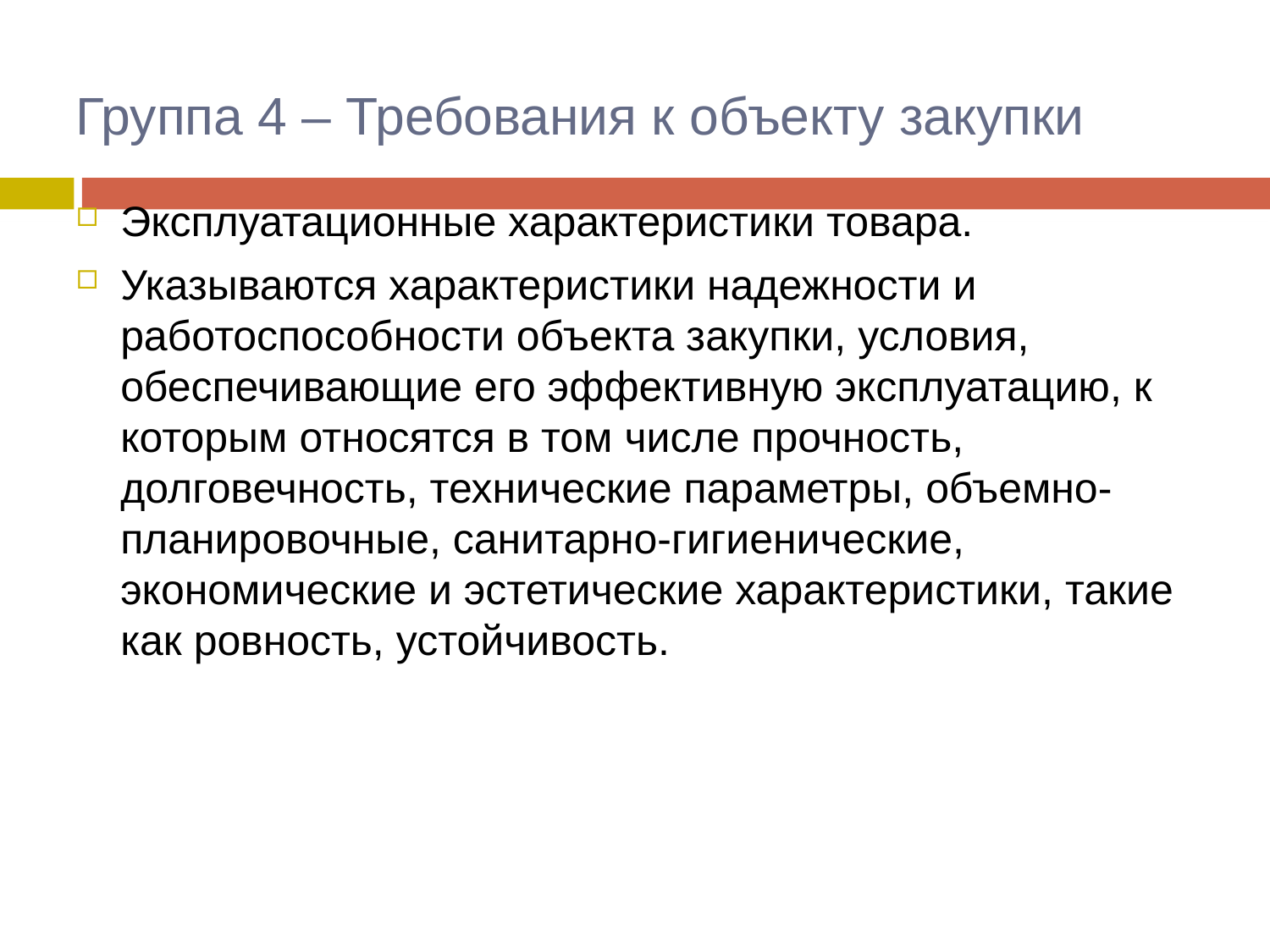

# Группа 4 – Требования к объекту закупки

Эксплуатационные характеристики товара.
Указываются характеристики надежности и работоспособности объекта закупки, условия, обеспечивающие его эффективную эксплуатацию, к которым относятся в том числе прочность, долговечность, технические параметры, объемно-планировочные, санитарно-гигиенические, экономические и эстетические характеристики, такие как ровность, устойчивость.